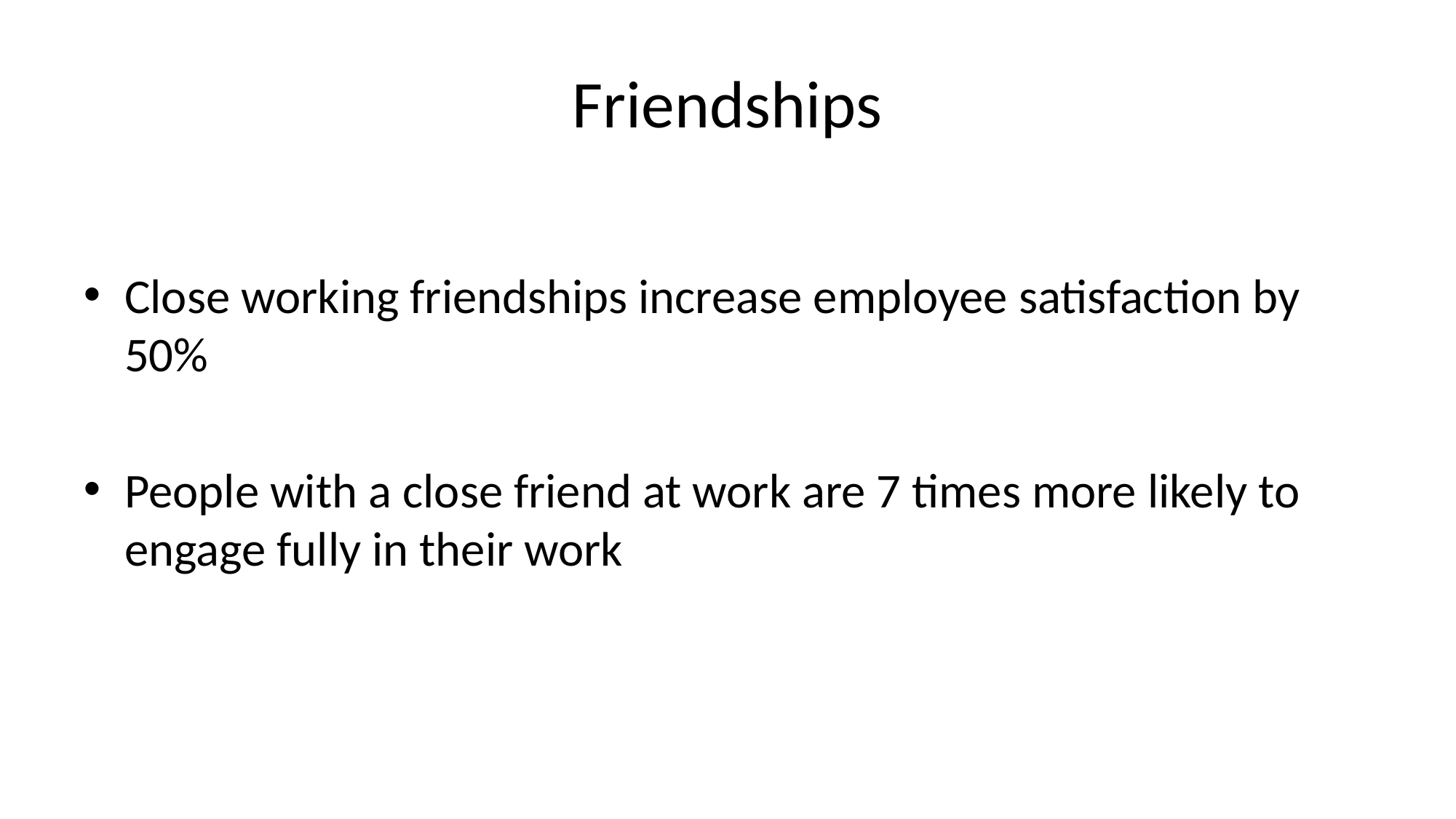

# Friendships

Close working friendships increase employee satisfaction by 50%

People with a close friend at work are 7 times more likely to engage fully in their work